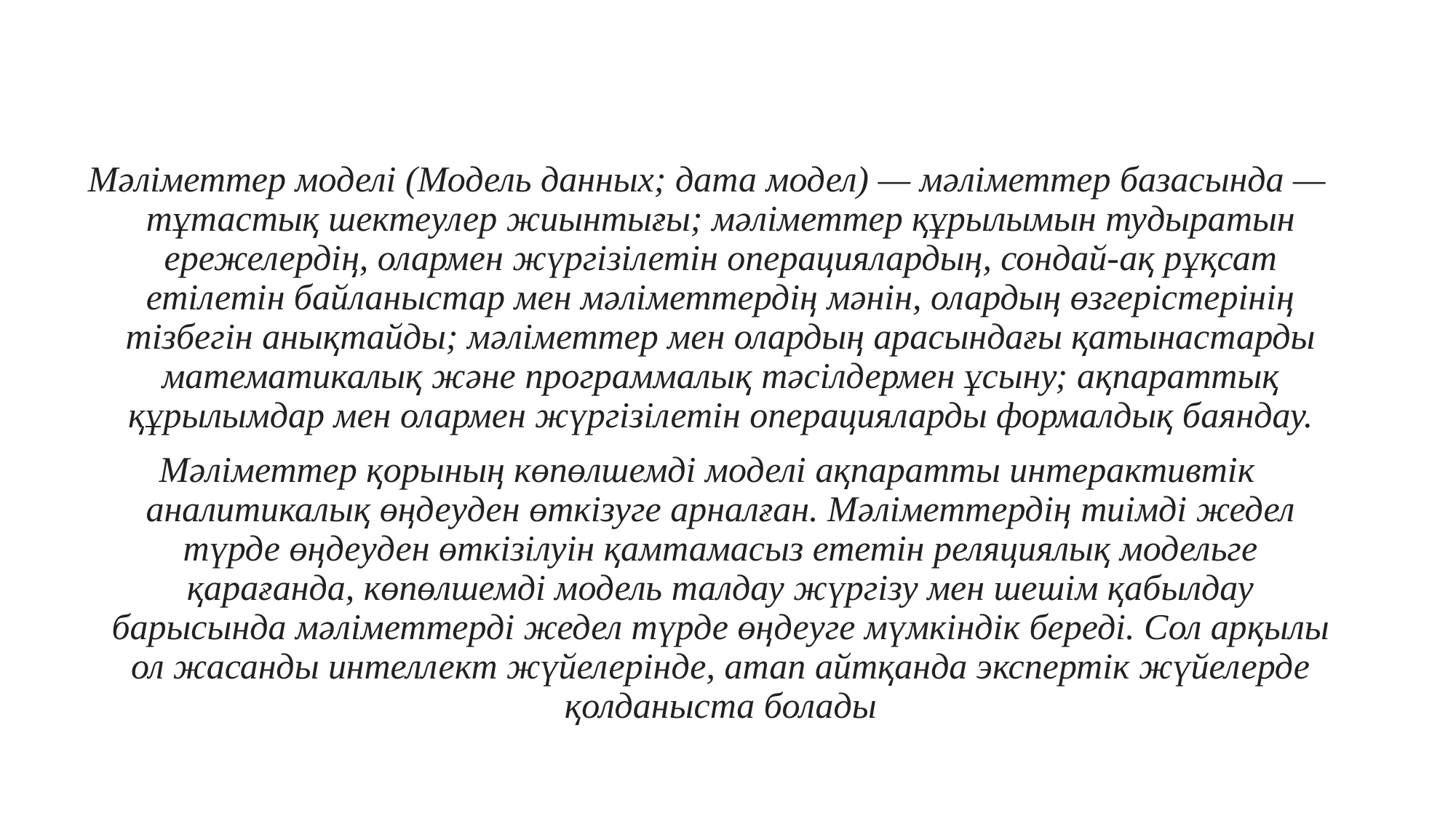

Мәліметтер моделі (Модель данных; дата модел) — мәліметтер базасында — тұтастық шектеулер жиынтығы; мәліметтер құрылымын тудыратын ережелердің, олармен жүргізілетін операциялардың, сондай-ақ рұқсат етілетін байланыстар мен мәліметтердің мәнін, олардың өзгерістерінің тізбегін анықтайды; мәліметтер мен олардың арасындағы қатынастарды математикалық және программалық тәсілдермен ұсыну; ақпараттық құрылымдар мен олармен жүргізілетін операцияларды формалдық баяндау.
Мәліметтер қорының көпөлшемді моделі ақпаратты интерактивтік аналитикалық өңдеуден өткізуге арналған. Мәліметтердің тиімді жедел түрде өңдеуден өткізілуін қамтамасыз ететін реляциялық модельге қарағанда, көпөлшемді модель талдау жүргізу мен шешім қабылдау барысында мәліметтерді жедел түрде өңдеуге мүмкіндік береді. Сол арқылы ол жасанды интеллект жүйелерінде, атап айтқанда экспертік жүйелерде қолданыста болады